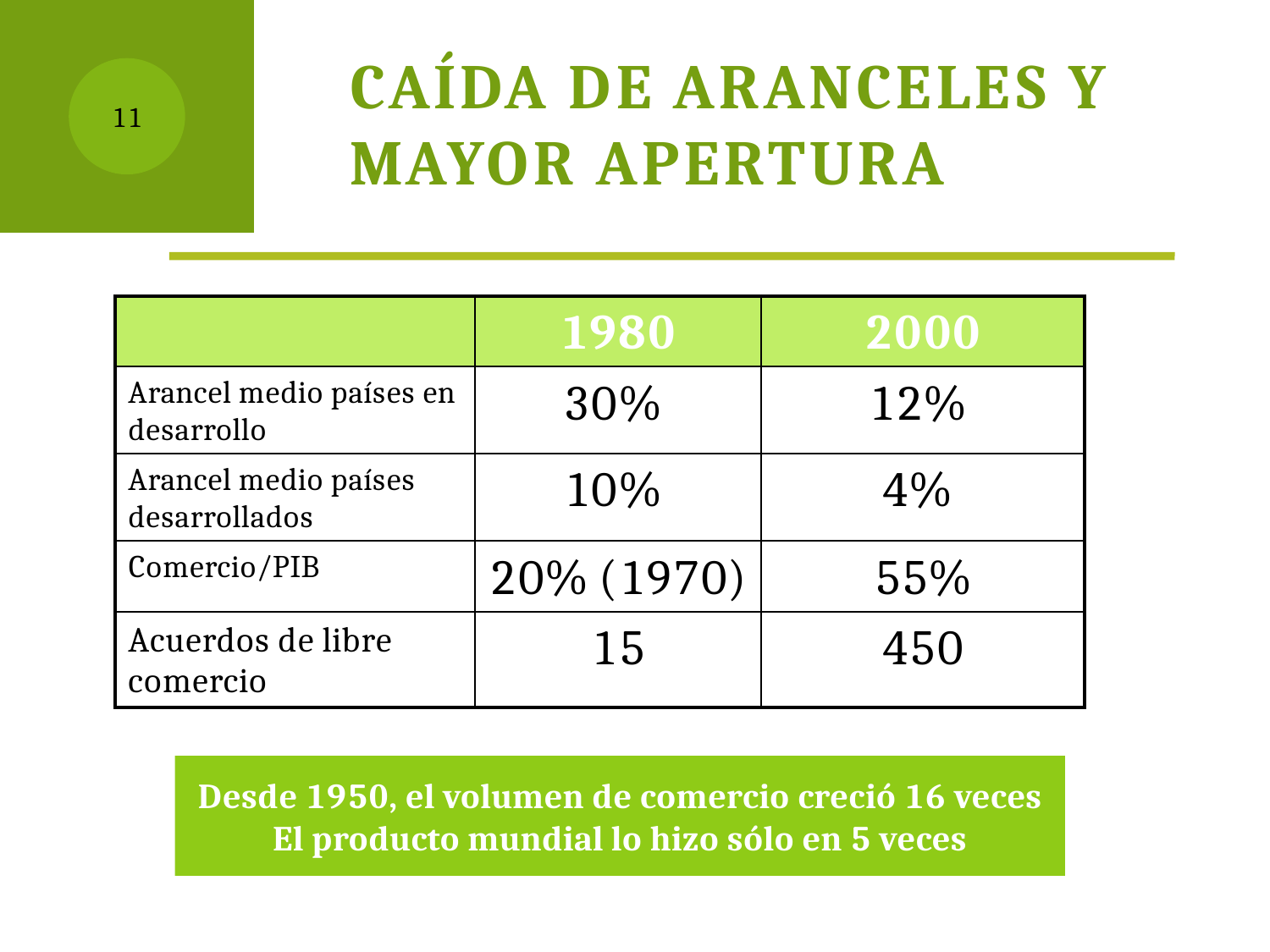

Caída de aranceles y mayor apertura
11

|  | 1980 | 2000 |
| --- | --- | --- |
| Arancel medio países en desarrollo | 30% | 12% |
| Arancel medio países desarrollados | 10% | 4% |
| Comercio/PIB | 20% (1970) | 55% |
| Acuerdos de libre comercio | 15 | 450 |
Desde 1950, el volumen de comercio creció 16 veces
El producto mundial lo hizo sólo en 5 veces